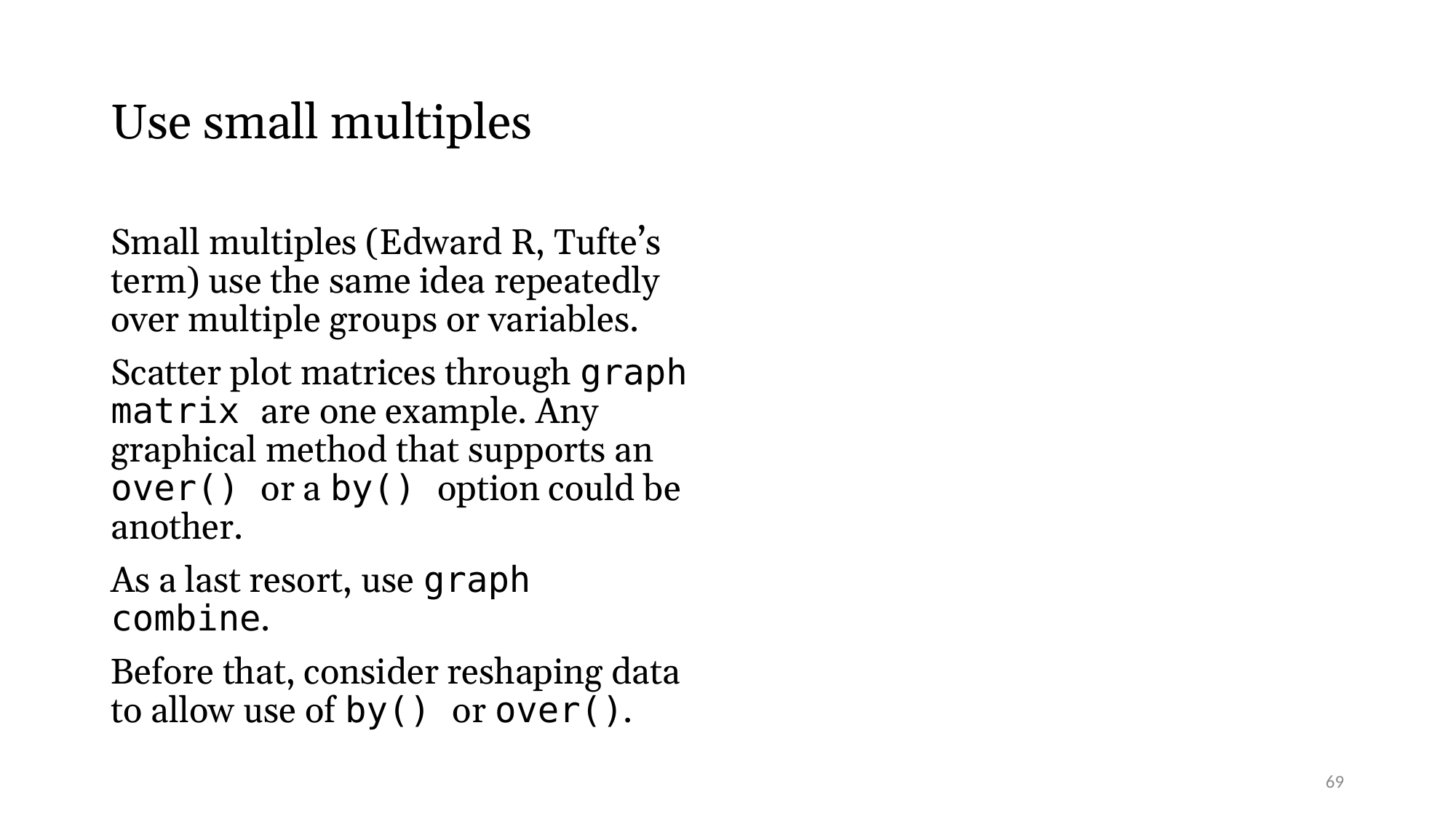

# Use small multiples
Small multiples (Edward R, Tufte’s term) use the same idea repeatedly over multiple groups or variables.
Scatter plot matrices through graph matrix are one example. Any graphical method that supports an over() or a by() option could be another.
As a last resort, use graph combine.
Before that, consider reshaping data to allow use of by() or over().

69